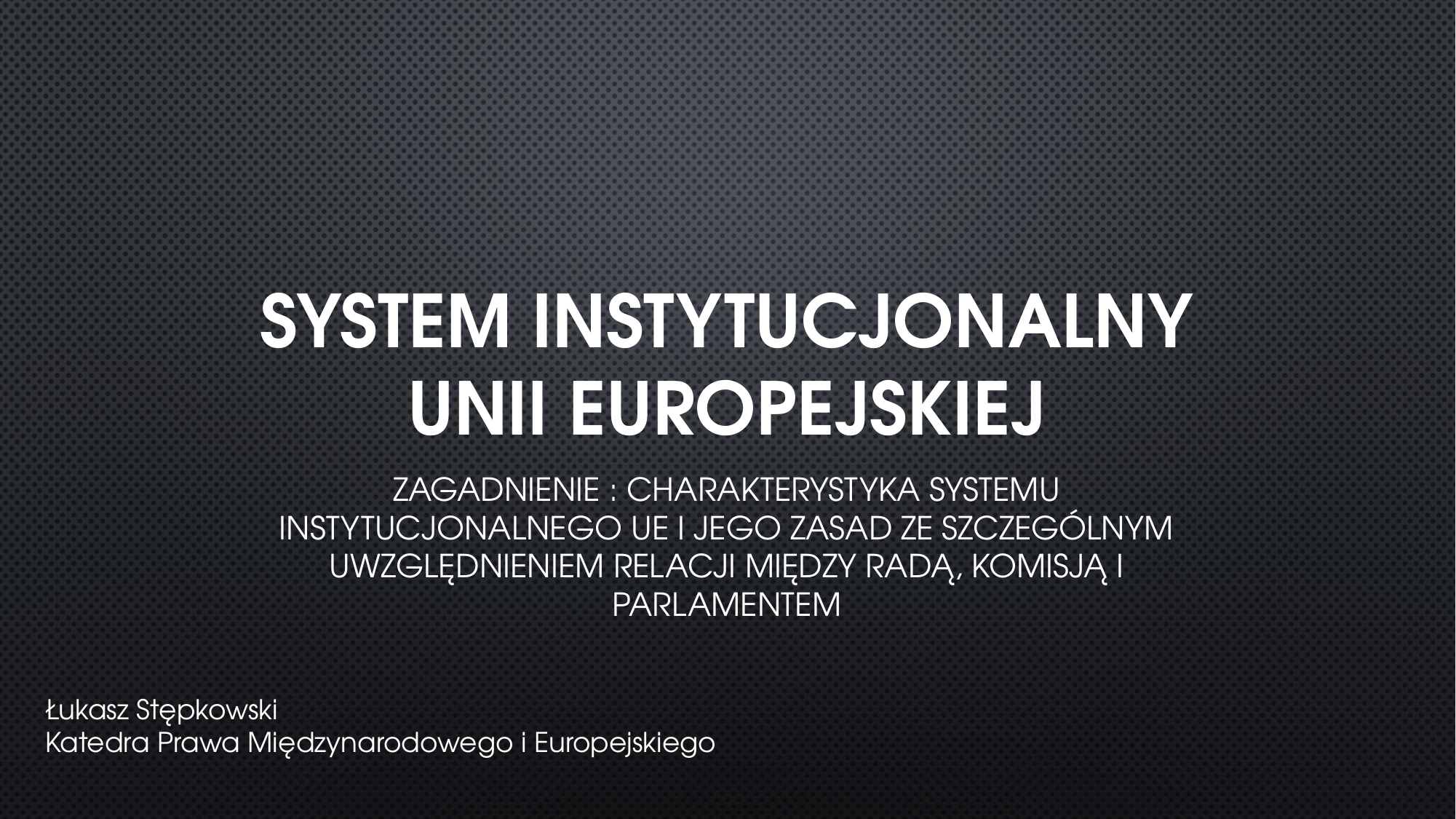

# SYSTEM INSTYTUCJONALNY Unii Europejskiej
Zagadnienie : Charakterystyka systemu instytucjonalnego UE i jego zasad ze szczególnym uwzględnieniem relacji między Radą, Komisją i Parlamentem
Łukasz Stępkowski
Katedra Prawa Międzynarodowego i Europejskiego